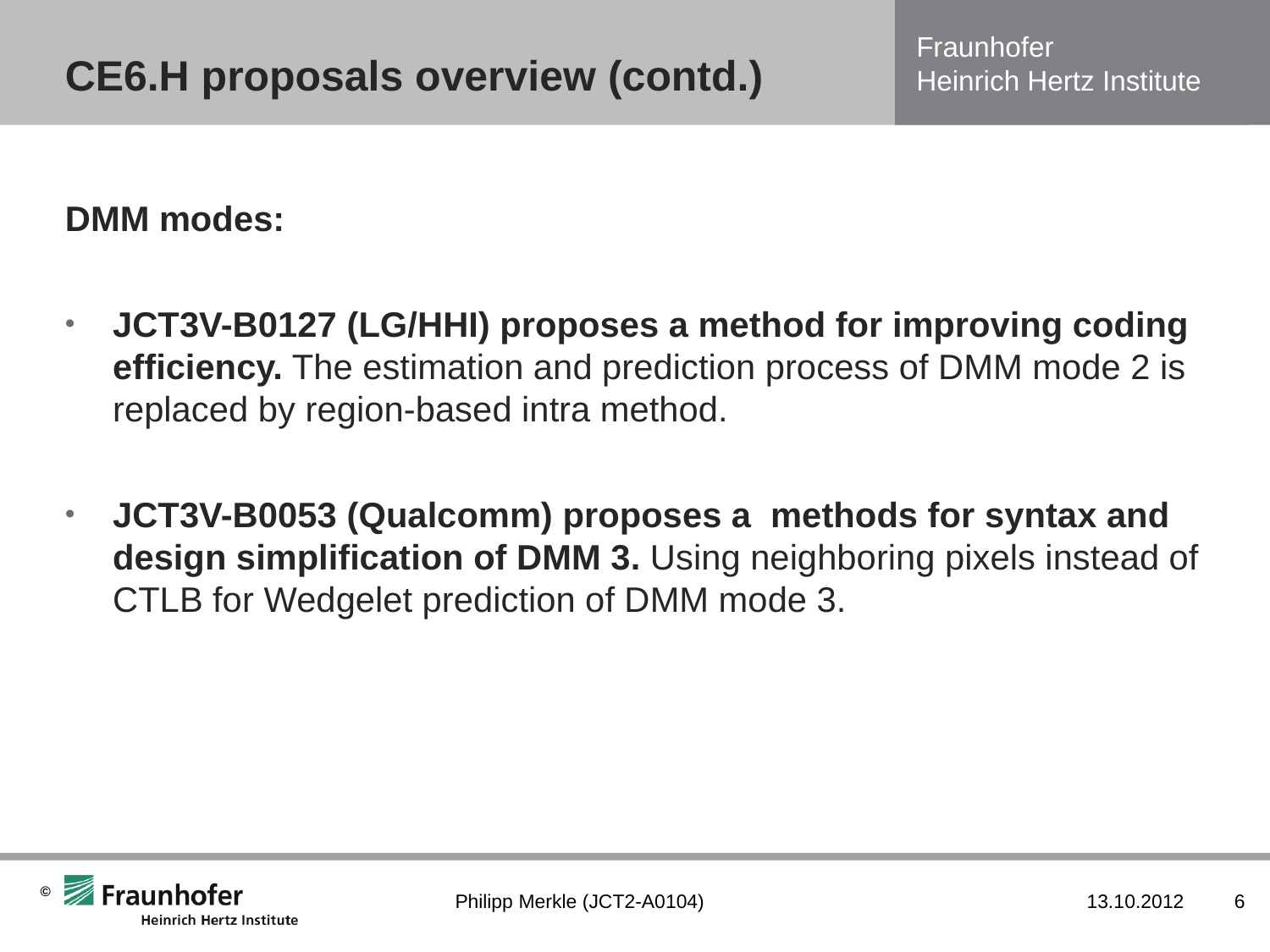

# CE6.H proposals overview (contd.)
DMM modes:

JCT3V-B0127 (LG/HHI) proposes a method for improving coding efficiency. The estimation and prediction process of DMM mode 2 is replaced by region-based intra method.

JCT3V-B0053 (Qualcomm) proposes a  methods for syntax and design simplification of DMM 3. Using neighboring pixels instead of CTLB for Wedgelet prediction of DMM mode 3.

Philipp Merkle (JCT2-A0104)
13.10.2012
6